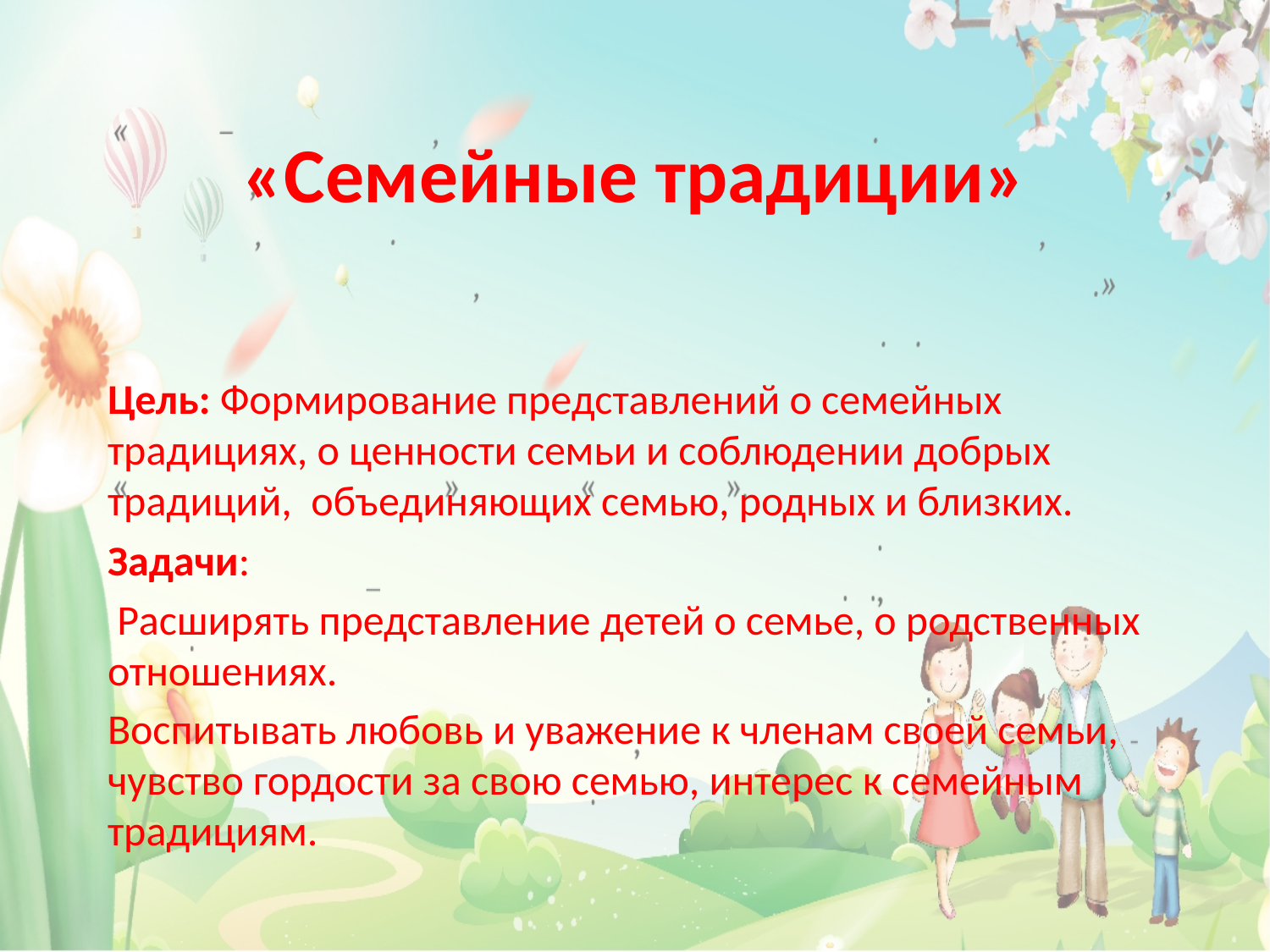

# «Семейные традиции»
Цель: Формирование представлений о семейных традициях, о ценности семьи и соблюдении добрых традиций,  объединяющих семью, родных и близких.
Задачи:
 Расширять представление детей о семье, о родственных отношениях.
Воспитывать любовь и уважение к членам своей семьи, чувство гордости за свою семью, интерес к семейным традициям.